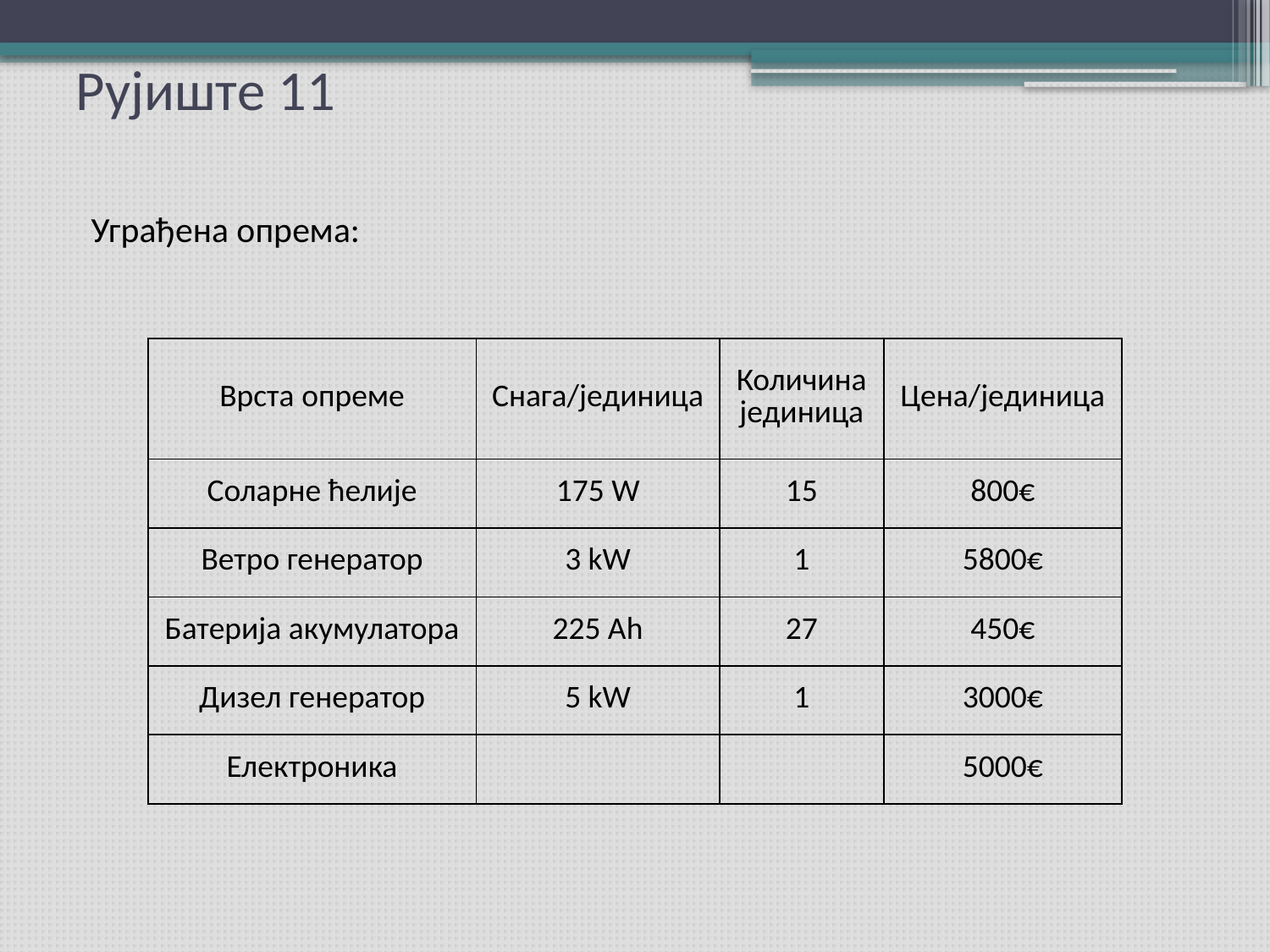

# Рујиште 11
Уграђена опрема:
| Врста опремe | Снага/јединица | Количина јединица | Цена/јединица |
| --- | --- | --- | --- |
| Соларне ћелије | 175 W | 15 | 800€ |
| Ветро генератор | 3 kW | 1 | 5800€ |
| Батерија акумулатора | 225 Ah | 27 | 450€ |
| Дизел генератор | 5 kW | 1 | 3000€ |
| Електроника |  |  | 5000€ |